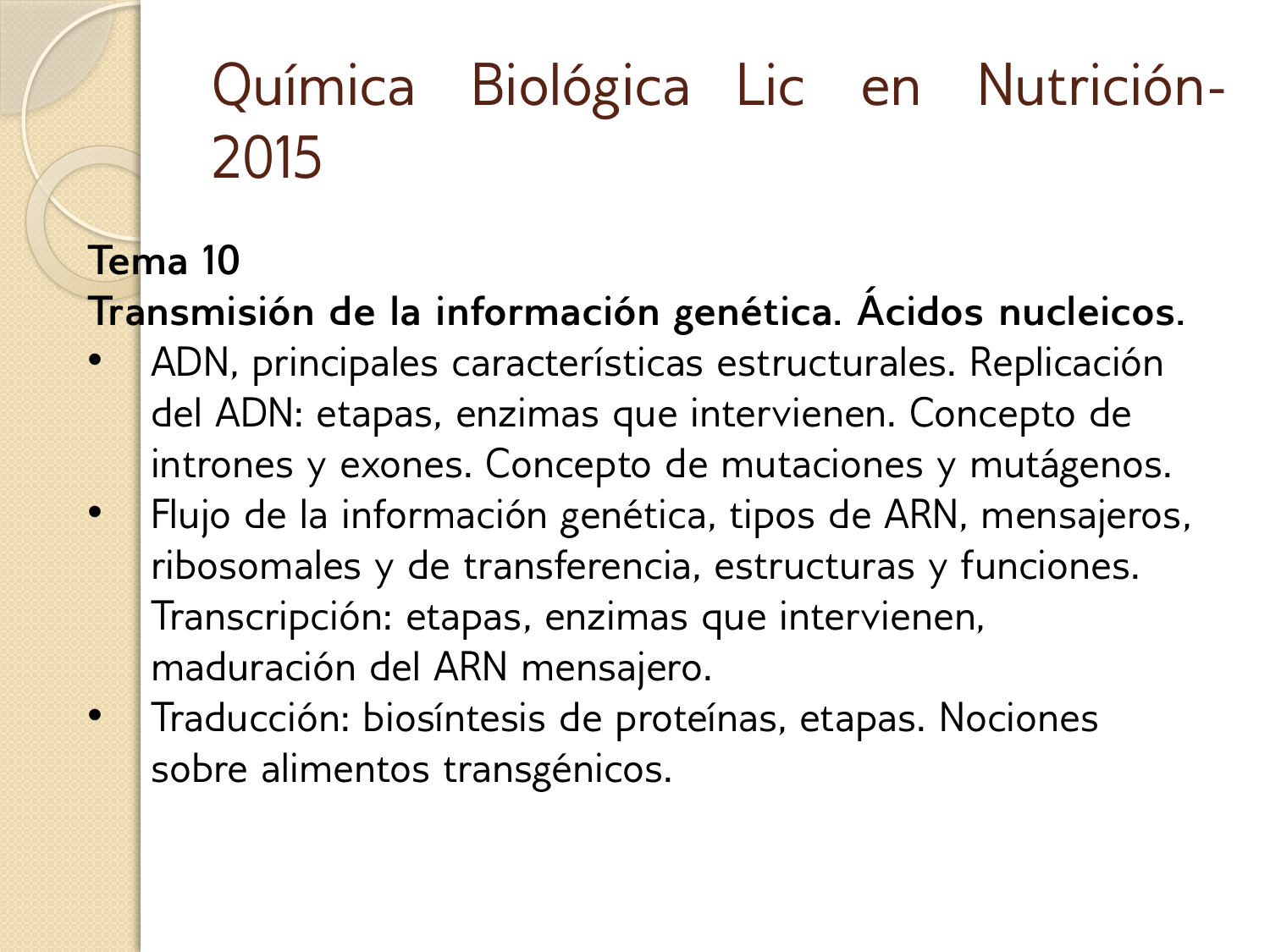

# Química Biológica								Lic en Nutrición- 2015
Tema 10
Transmisión de la información genética. Ácidos nucleicos.
ADN, principales características estructurales. Replicación del ADN: etapas, enzimas que intervienen. Concepto de intrones y exones. Concepto de mutaciones y mutágenos.
Flujo de la información genética, tipos de ARN, mensajeros, ribosomales y de transferencia, estructuras y funciones. Transcripción: etapas, enzimas que intervienen, maduración del ARN mensajero.
Traducción: biosíntesis de proteínas, etapas. Nociones sobre alimentos transgénicos.